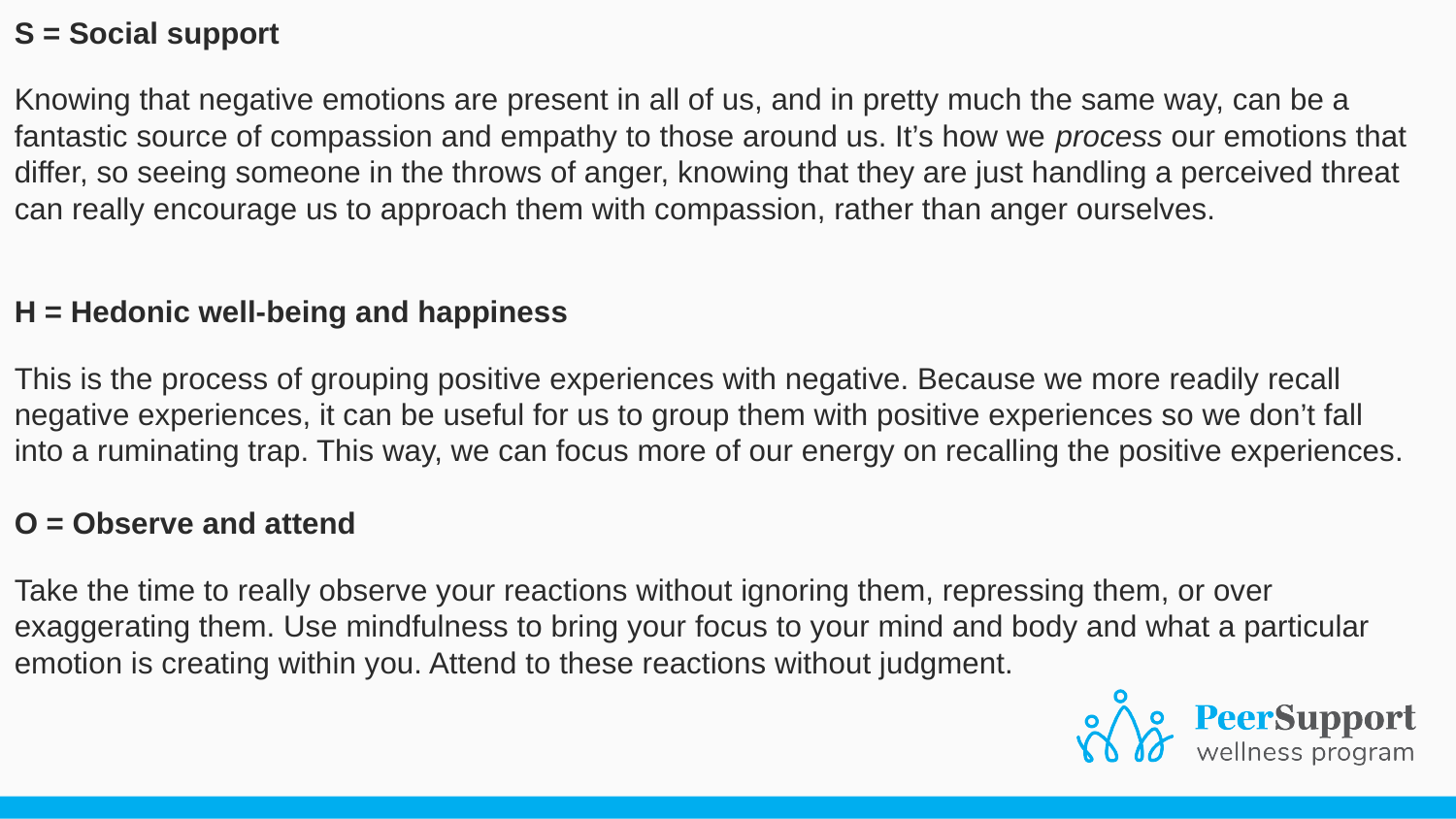

S = Social support
Knowing that negative emotions are present in all of us, and in pretty much the same way, can be a fantastic source of compassion and empathy to those around us. It’s how we process our emotions that differ, so seeing someone in the throws of anger, knowing that they are just handling a perceived threat can really encourage us to approach them with compassion, rather than anger ourselves.

H = Hedonic well-being and happiness
This is the process of grouping positive experiences with negative. Because we more readily recall negative experiences, it can be useful for us to group them with positive experiences so we don’t fall into a ruminating trap. This way, we can focus more of our energy on recalling the positive experiences.

O = Observe and attend
Take the time to really observe your reactions without ignoring them, repressing them, or over exaggerating them. Use mindfulness to bring your focus to your mind and body and what a particular emotion is creating within you. Attend to these reactions without judgment.